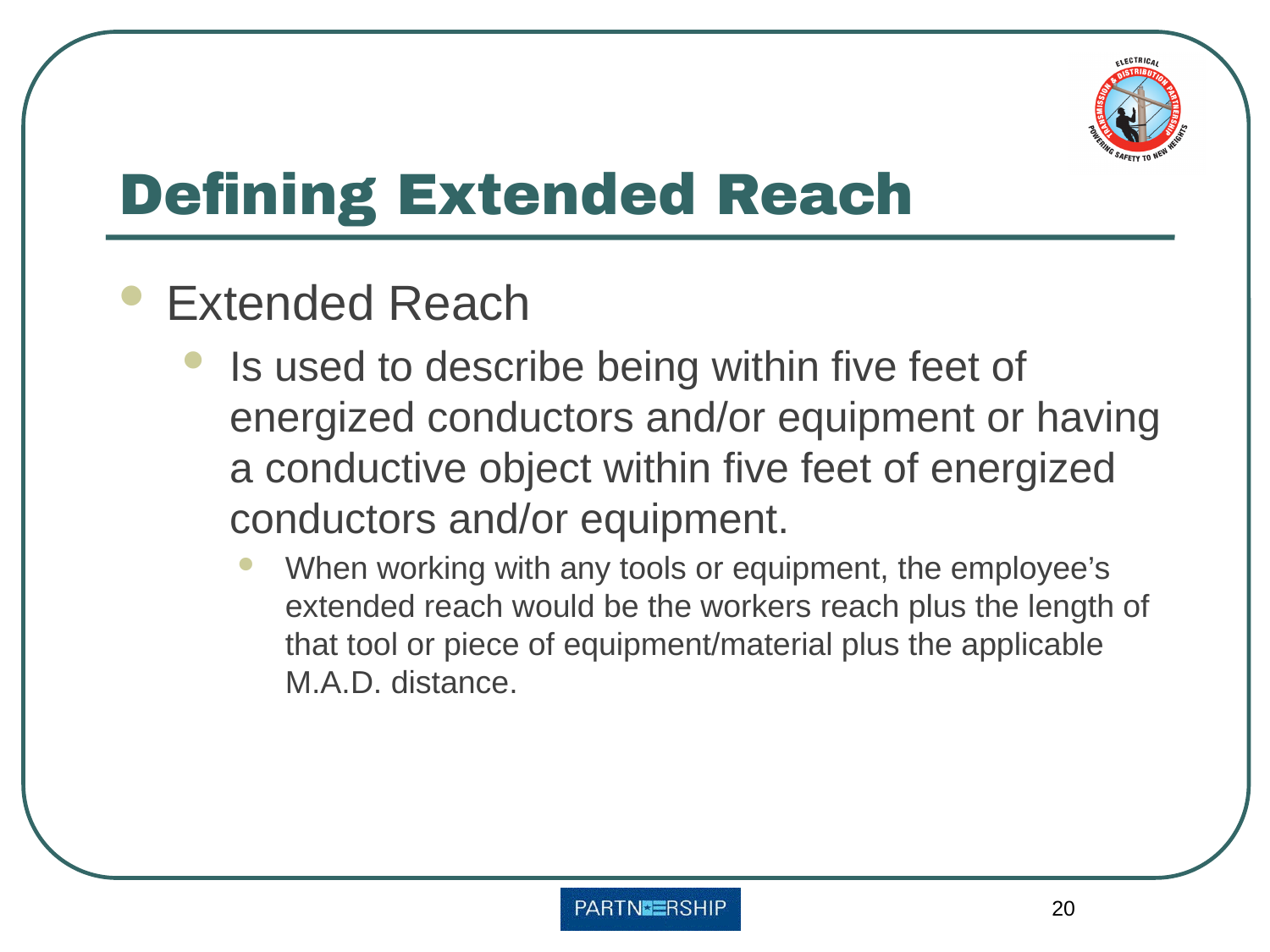

# Defining Extended Reach
Extended Reach
Is used to describe being within five feet of energized conductors and/or equipment or having a conductive object within five feet of energized conductors and/or equipment.
When working with any tools or equipment, the employee’s extended reach would be the workers reach plus the length of that tool or piece of equipment/material plus the applicable M.A.D. distance.

20